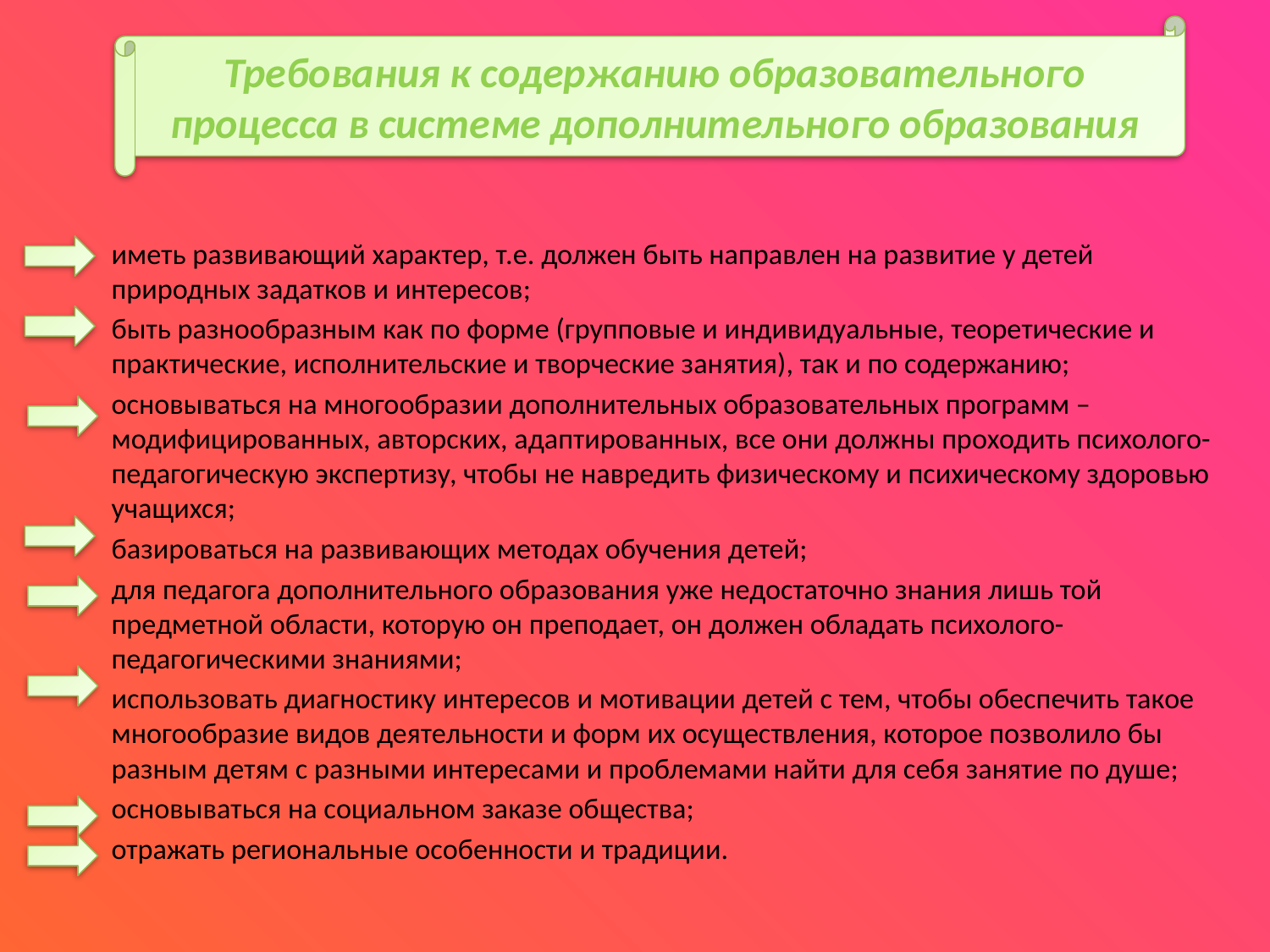

Требования к содержанию образовательного процесса в системе дополнительного образования
иметь развивающий характер, т.е. должен быть направлен на развитие у детей природных задатков и интересов;
быть разнообразным как по форме (групповые и индивидуальные, теоретические и практические, исполнительские и творческие занятия), так и по содержанию;
основываться на многообразии дополнительных образовательных программ – модифицированных, авторских, адаптированных, все они должны проходить психолого-педагогическую экспертизу, чтобы не навредить физическому и психическому здоровью учащихся;
базироваться на развивающих методах обучения детей;
для педагога дополнительного образования уже недостаточно знания лишь той предметной области, которую он преподает, он должен обладать психолого-педагогическими знаниями;
использовать диагностику интересов и мотивации детей с тем, чтобы обеспечить такое многообразие видов деятельности и форм их осуществления, которое позволило бы разным детям с разными интересами и проблемами найти для себя занятие по душе;
основываться на социальном заказе общества;
отражать региональные особенности и традиции.